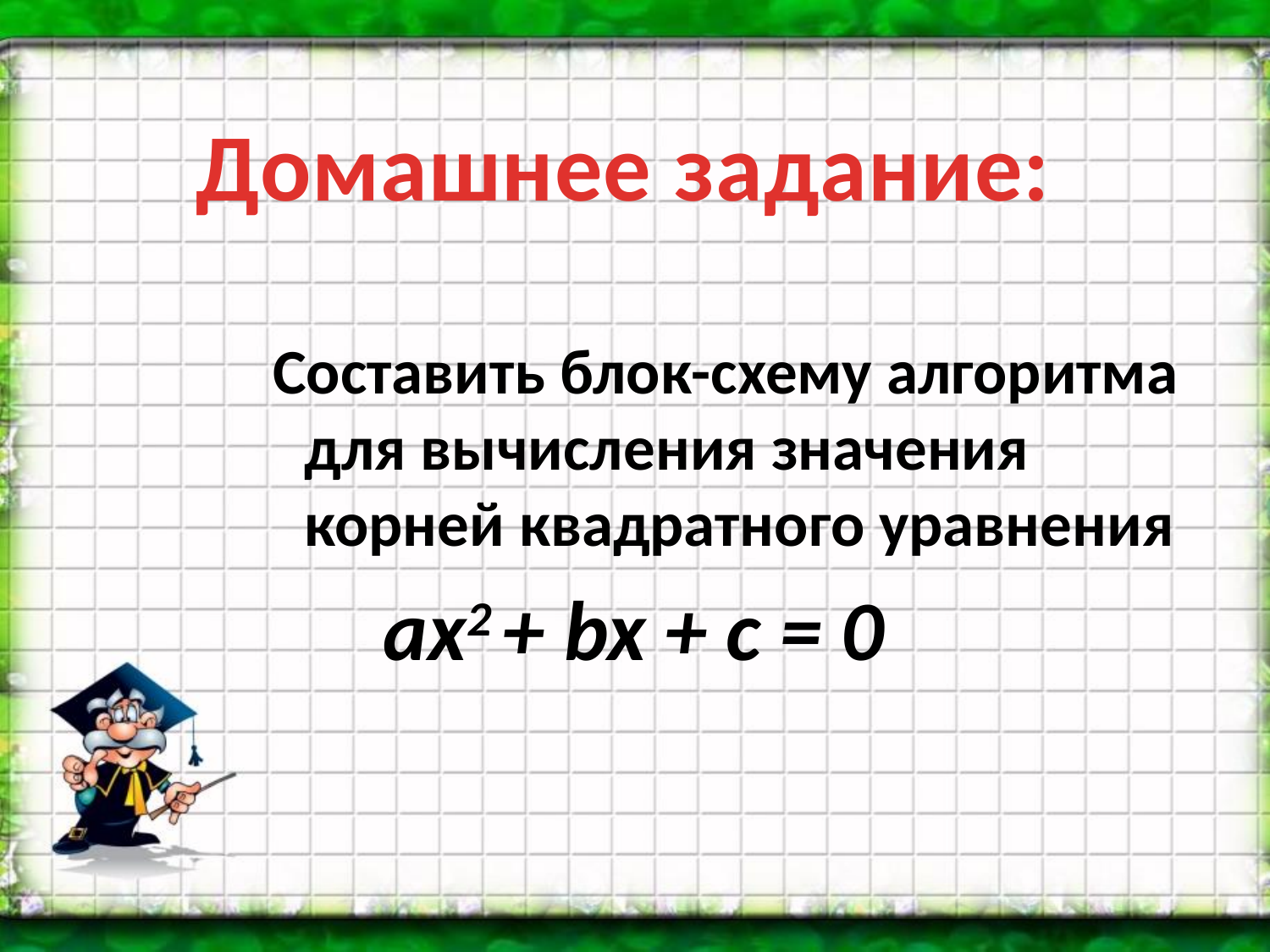

Составить блок-схему алгоритма для вычисления значения корней квадратного уравнения
ax2 + bx + c = 0

Домашнее задание: